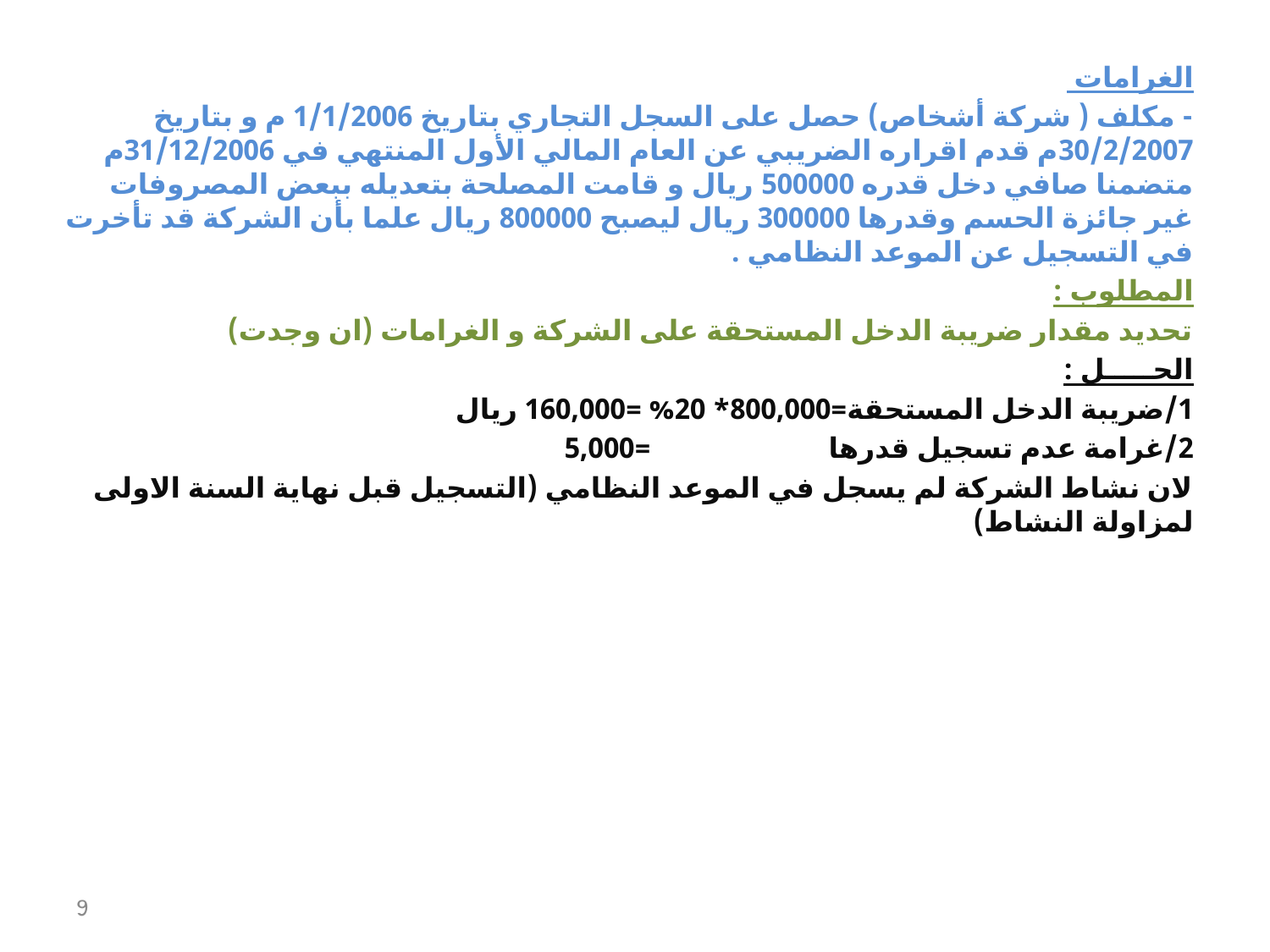

الغرامات
- مكلف ( شركة أشخاص) حصل على السجل التجاري بتاريخ 1/1/2006 م و بتاريخ 30/2/2007م قدم اقراره الضريبي عن العام المالي الأول المنتهي في 31/12/2006م متضمنا صافي دخل قدره 500000 ريال و قامت المصلحة بتعديله ببعض المصروفات غير جائزة الحسم وقدرها 300000 ريال ليصبح 800000 ريال علما بأن الشركة قد تأخرت في التسجيل عن الموعد النظامي .
المطلوب :
تحديد مقدار ضريبة الدخل المستحقة على الشركة و الغرامات (ان وجدت)
الحـــــل :
1/ضريبة الدخل المستحقة=800,000* 20% =160,000 ريال
2/غرامة عدم تسجيل قدرها                        =5,000
لان نشاط الشركة لم يسجل في الموعد النظامي (التسجيل قبل نهاية السنة الاولى لمزاولة النشاط)

9